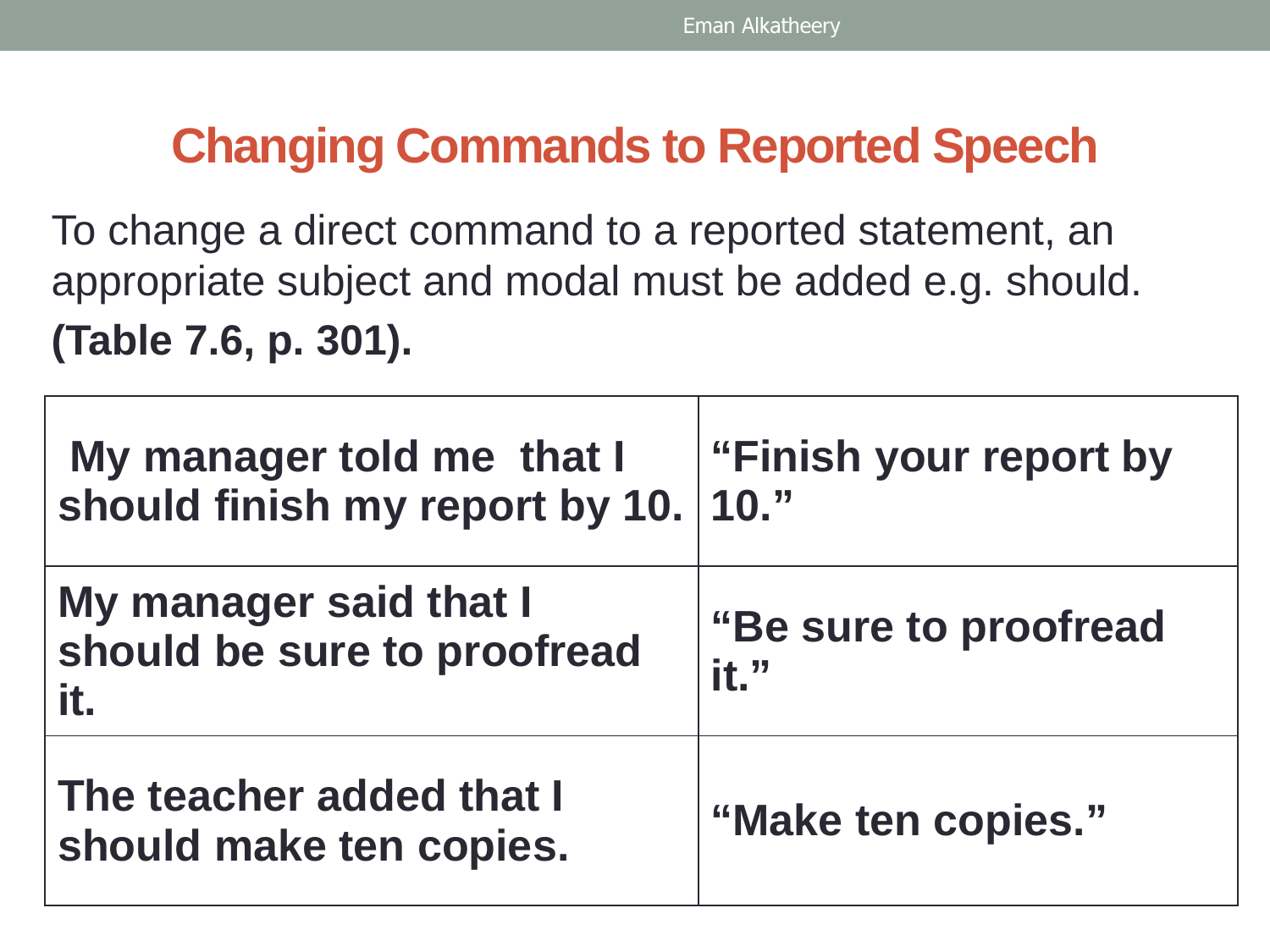

Eman Alkatheery
# Changing Commands to Reported Speech
To change a direct command to a reported statement, an appropriate subject and modal must be added e.g. should.
(Table 7.6, p. 301).

| My manager told me that I should finish my report by 10. | “Finish your report by 10.” |
| --- | --- |
| My manager said that I should be sure to proofread it. | “Be sure to proofread it.” |
| The teacher added that I should make ten copies. | “Make ten copies.” |